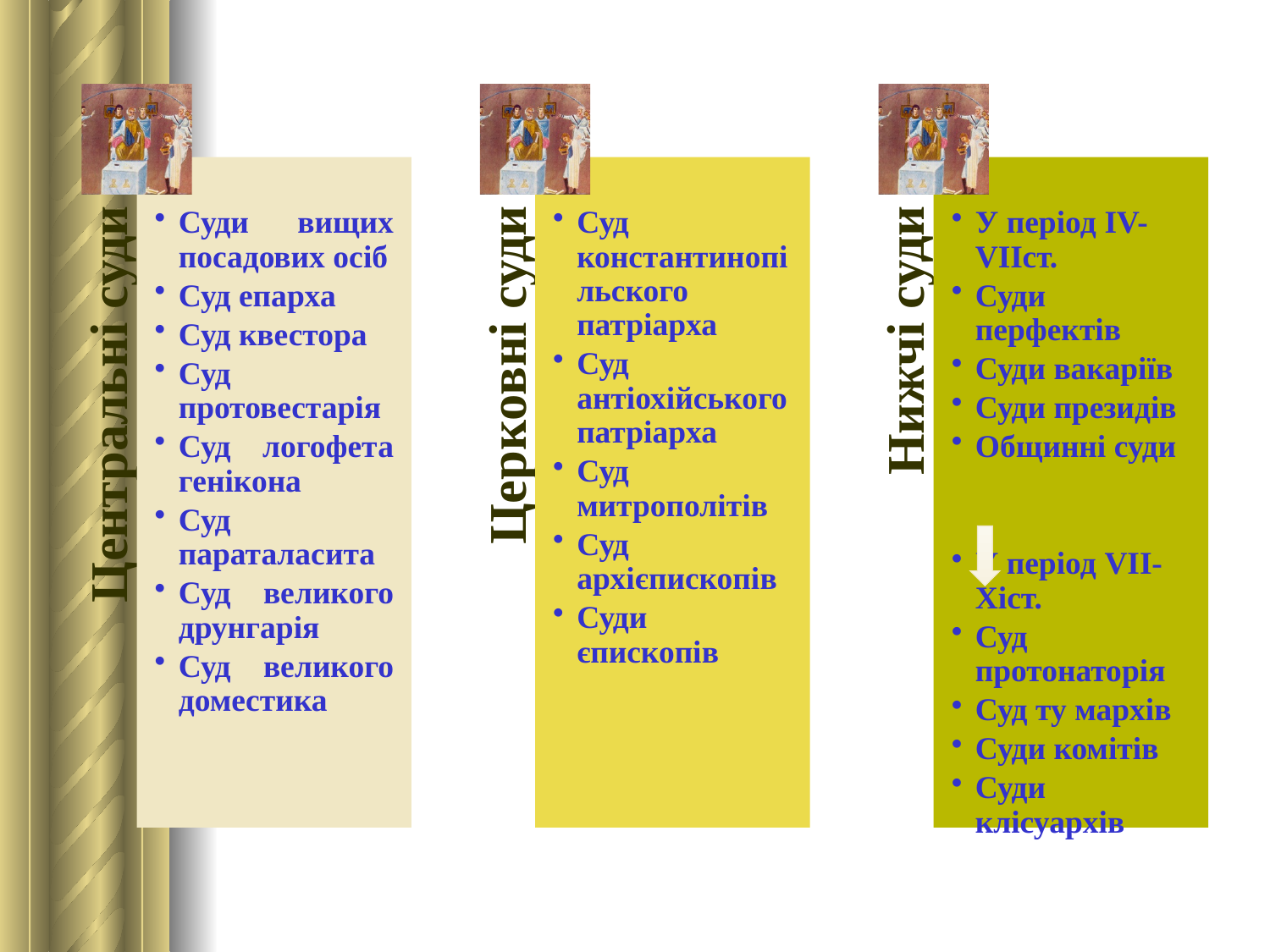

Центральні суди
Суди вищих посадових осіб
Суд епарха
Суд квестора
Суд протовестарія
Суд логофета генікона
Суд параталасита
Суд великого друнгарія
Суд великого доместика
Церковні суди
Суд константинопільского патріарха
Суд  антіохійського патріарха
Суд митрополітів
Суд архієпископів
Суди єпископів
Нижчі суди
У період IV-VIIст.
Суди перфектів
Суди вакаріїв
Суди президів
Общинні суди

У період VII-Xiст.
Суд протонаторія
Суд ту мархів
Суди комітів
Суди клісуархів